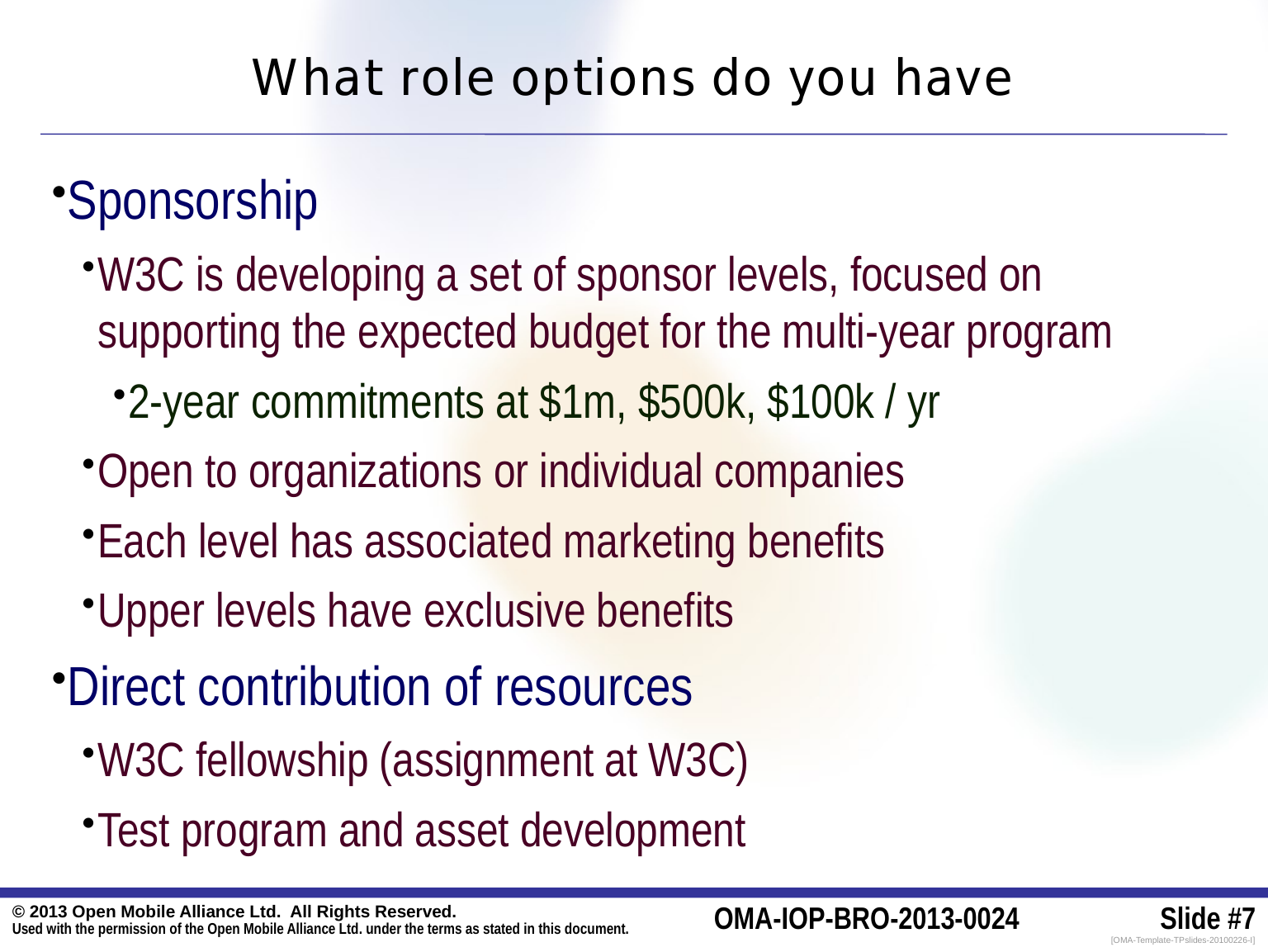

# What role options do you have
Sponsorship
W3C is developing a set of sponsor levels, focused on supporting the expected budget for the multi-year program
2-year commitments at $1m, $500k, $100k / yr
Open to organizations or individual companies
Each level has associated marketing benefits
Upper levels have exclusive benefits
Direct contribution of resources
W3C fellowship (assignment at W3C)
Test program and asset development